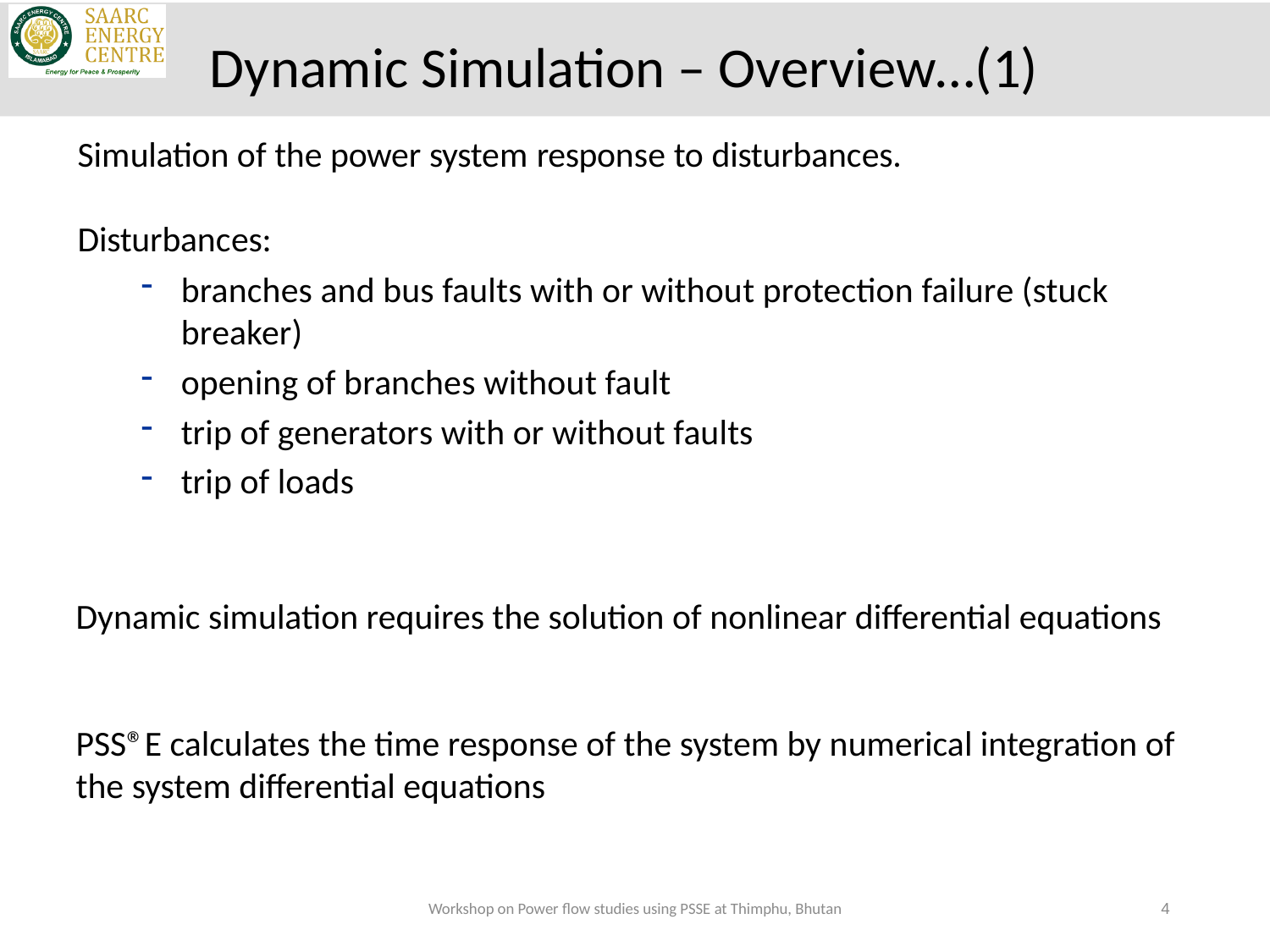

Dynamic Simulation – Overview…(1)
Simulation of the power system response to disturbances.

Disturbances:
branches and bus faults with or without protection failure (stuck breaker)
opening of branches without fault
trip of generators with or without faults
trip of loads

Dynamic simulation requires the solution of nonlinear differential equations

PSS®E calculates the time response of the system by numerical integration of the system differential equations

Workshop on Power flow studies using PSSE at Thimphu, Bhutan
4